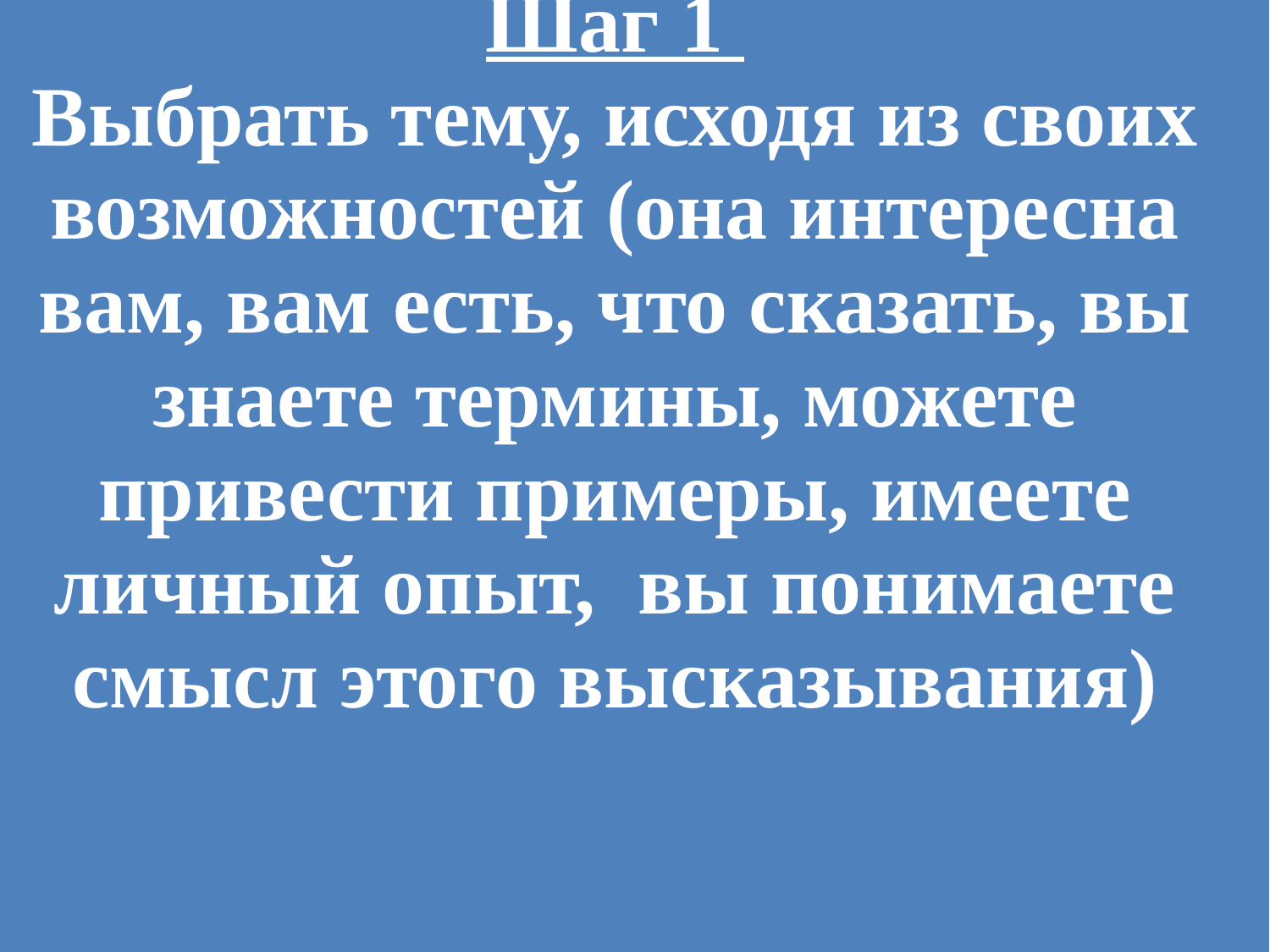

| Шаг 1 Выбрать тему, исходя из своих возможностей (она интересна вам, вам есть, что сказать, вы знаете термины, можете привести примеры, имеете личный опыт, вы понимаете смысл этого высказывания) |
| --- |